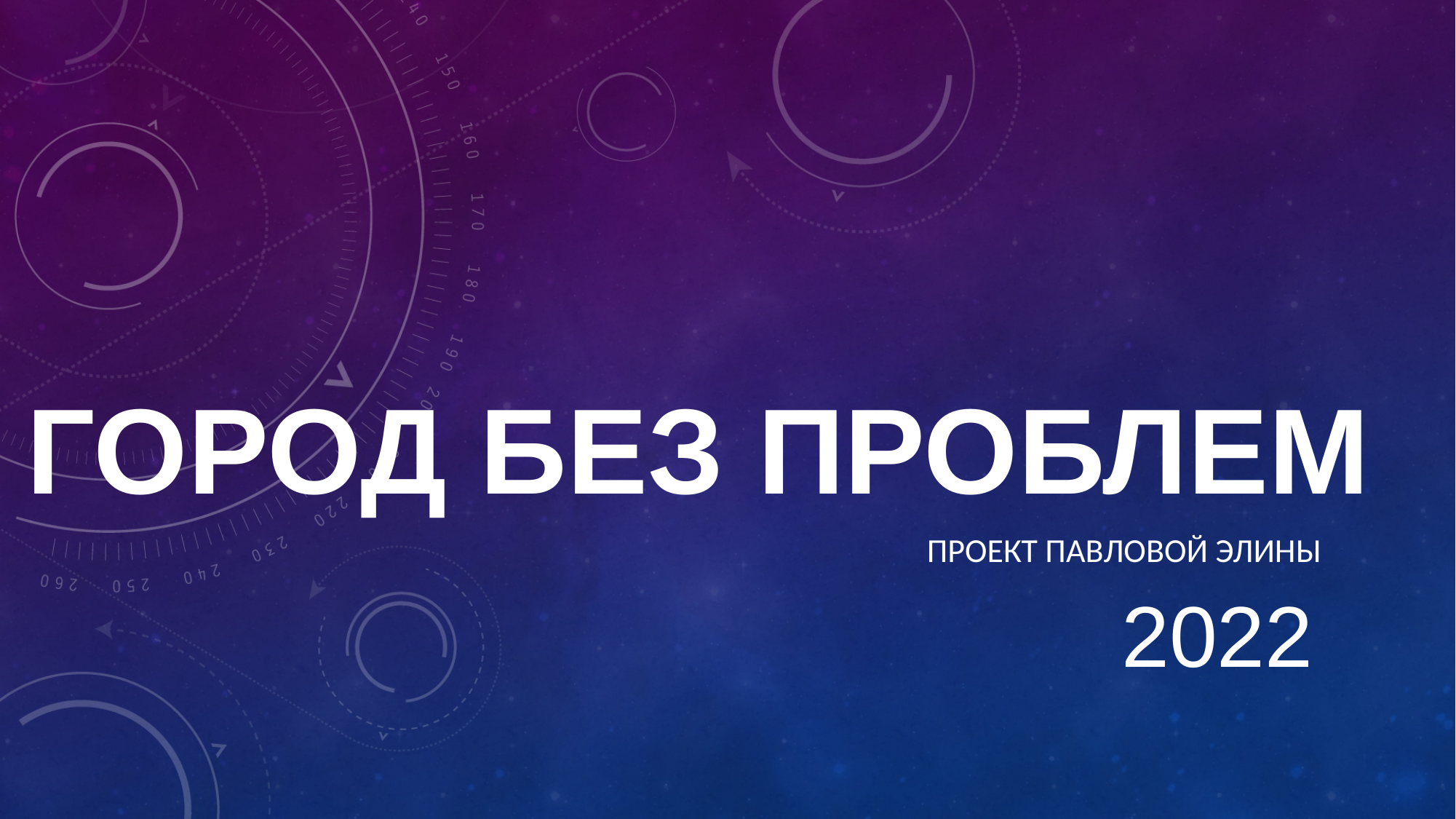

# Город без проблем
Проект павловой элины
2022